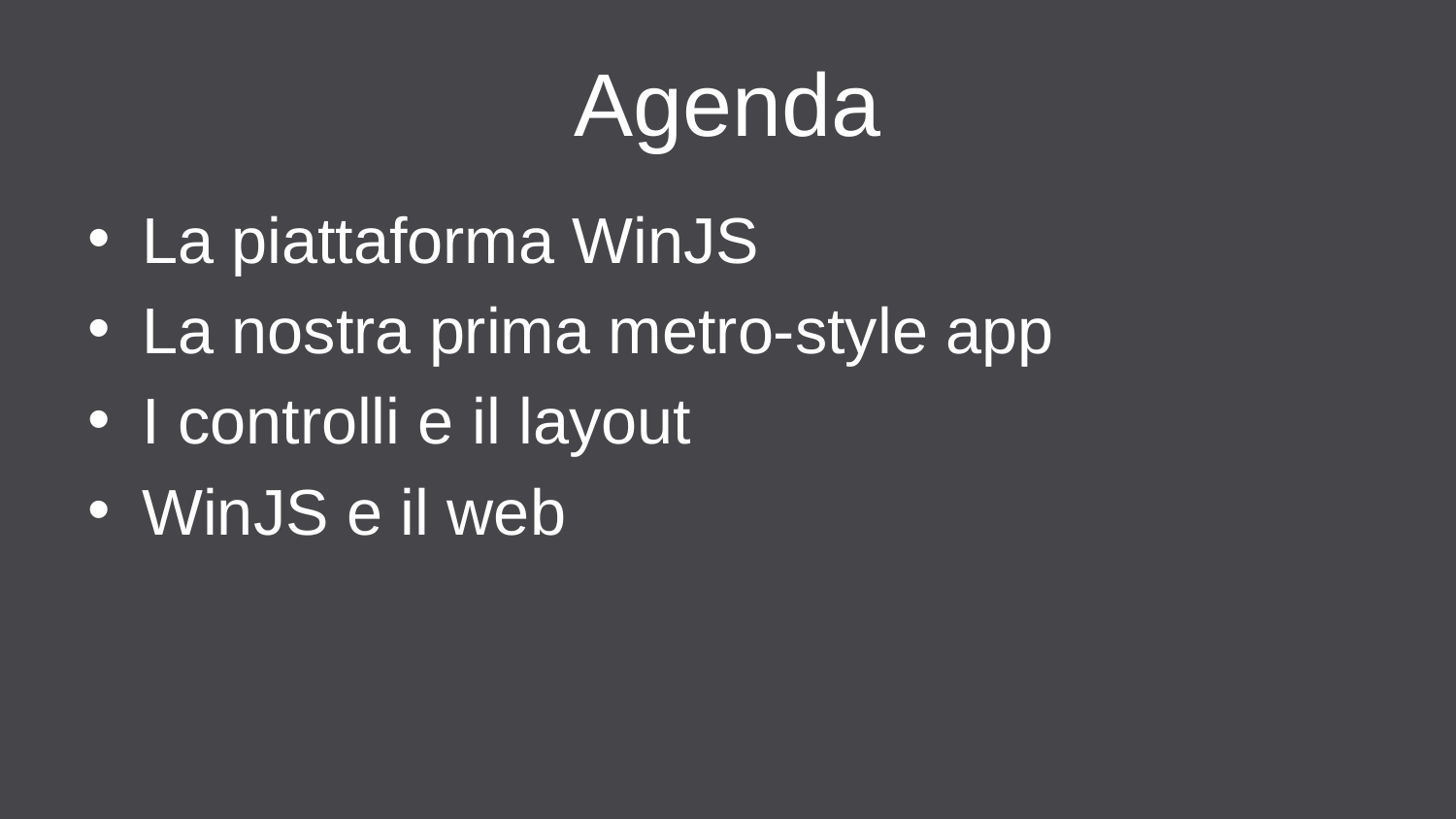

# Agenda
La piattaforma WinJS
La nostra prima metro-style app
I controlli e il layout
WinJS e il web